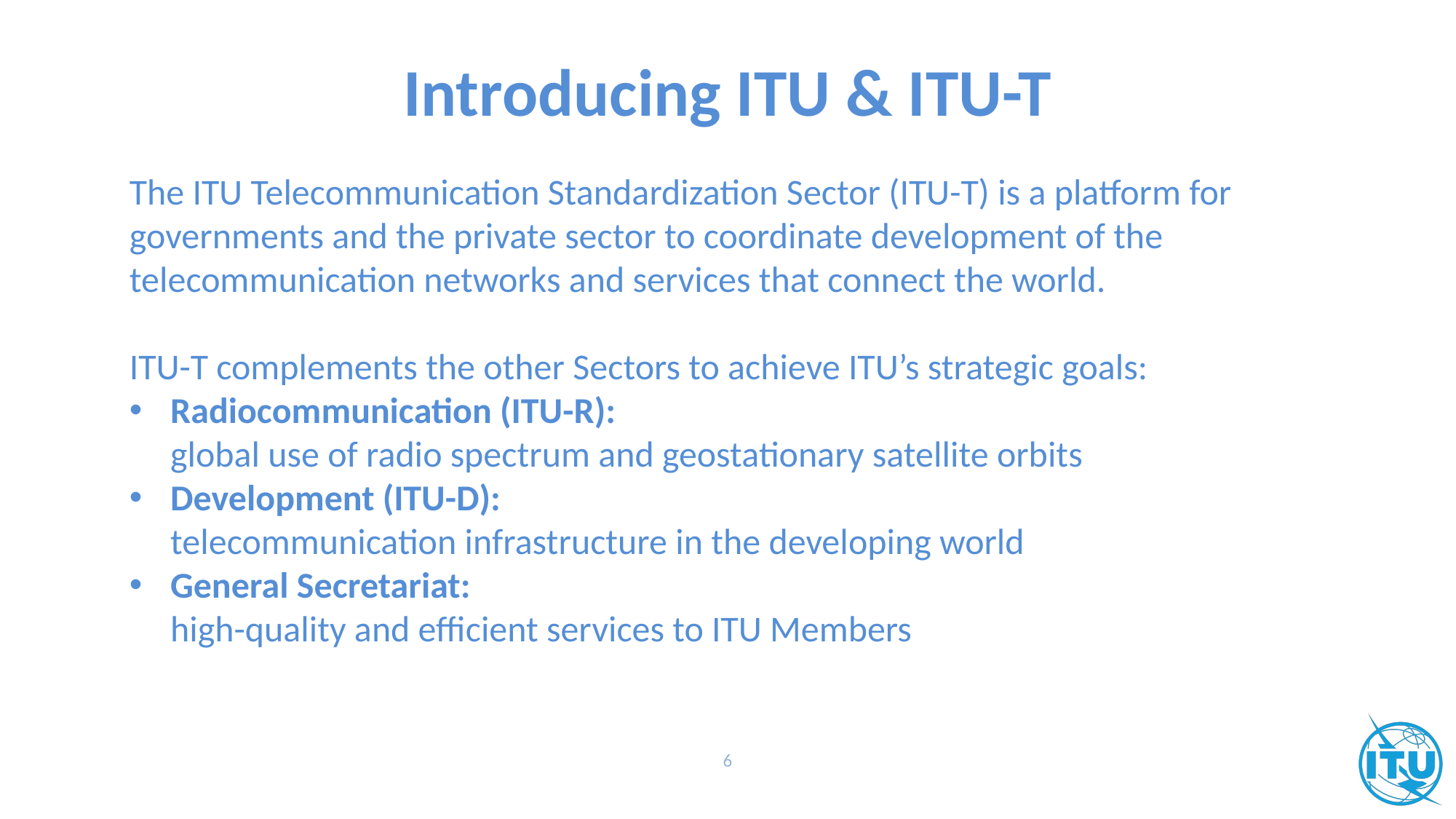

# Introducing ITU & ITU-T
The ITU Telecommunication Standardization Sector (ITU-T) is a platform for governments and the private sector to coordinate development of the telecommunication networks and services that connect the world.

ITU-T complements the other Sectors to achieve ITU’s strategic goals:
Radiocommunication (ITU-R):
global use of radio spectrum and geostationary satellite orbits
Development (ITU-D):
telecommunication infrastructure in the developing world
General Secretariat:
high-quality and efficient services to ITU Members

6